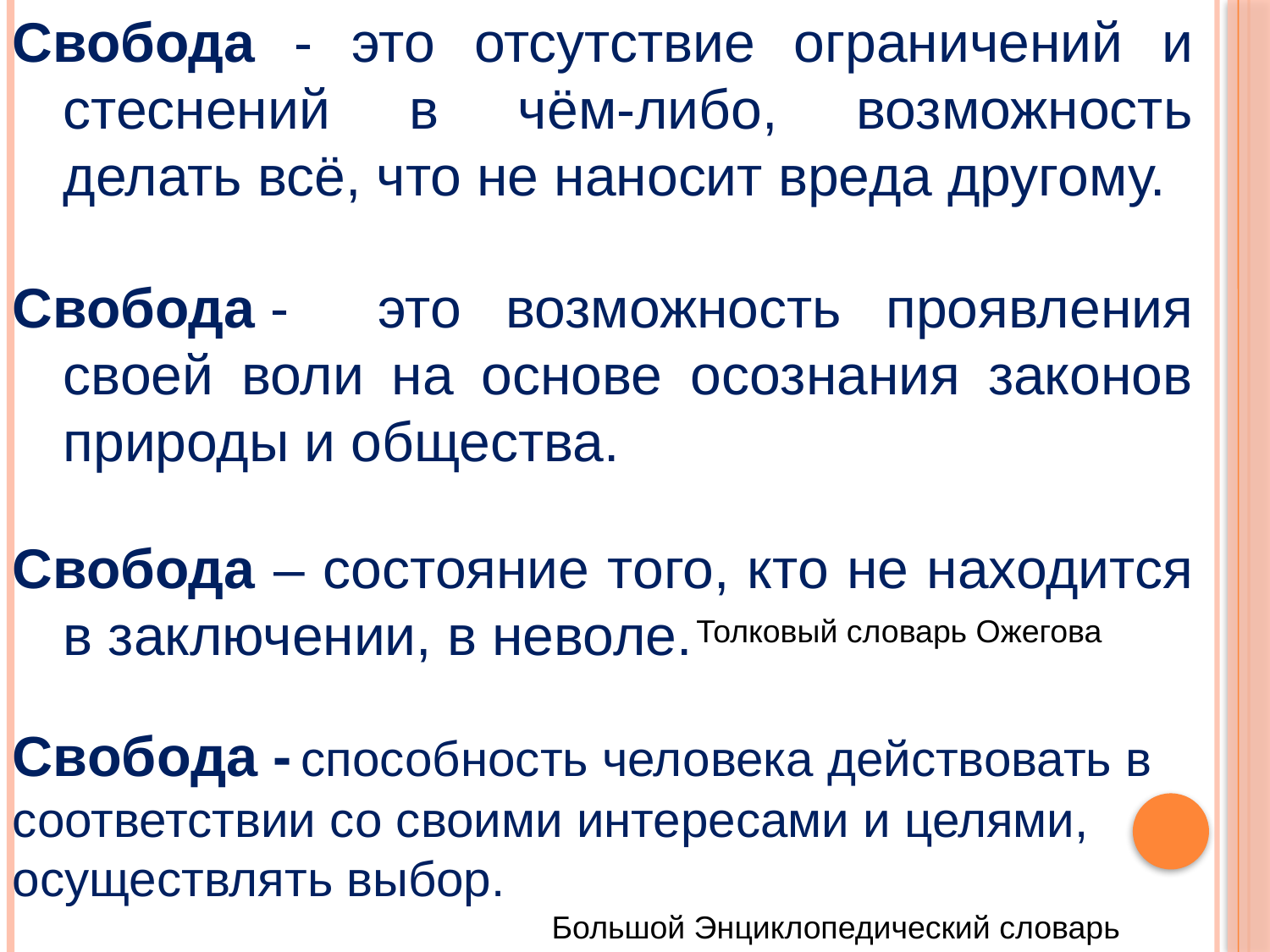

Свобода - это отсутствие ограничений и стеснений в чём-либо, возможность делать всё, что не наносит вреда другому.

Свобода -  это возможность проявления своей воли на основе осознания законов природы и общества.

Свобода – состояние того, кто не находится в заключении, в неволе.

Толковый словарь Ожегова
Свобода - способность человека действовать в соответствии со своими интересами и целями, осуществлять выбор.
Большой Энциклопедический словарь